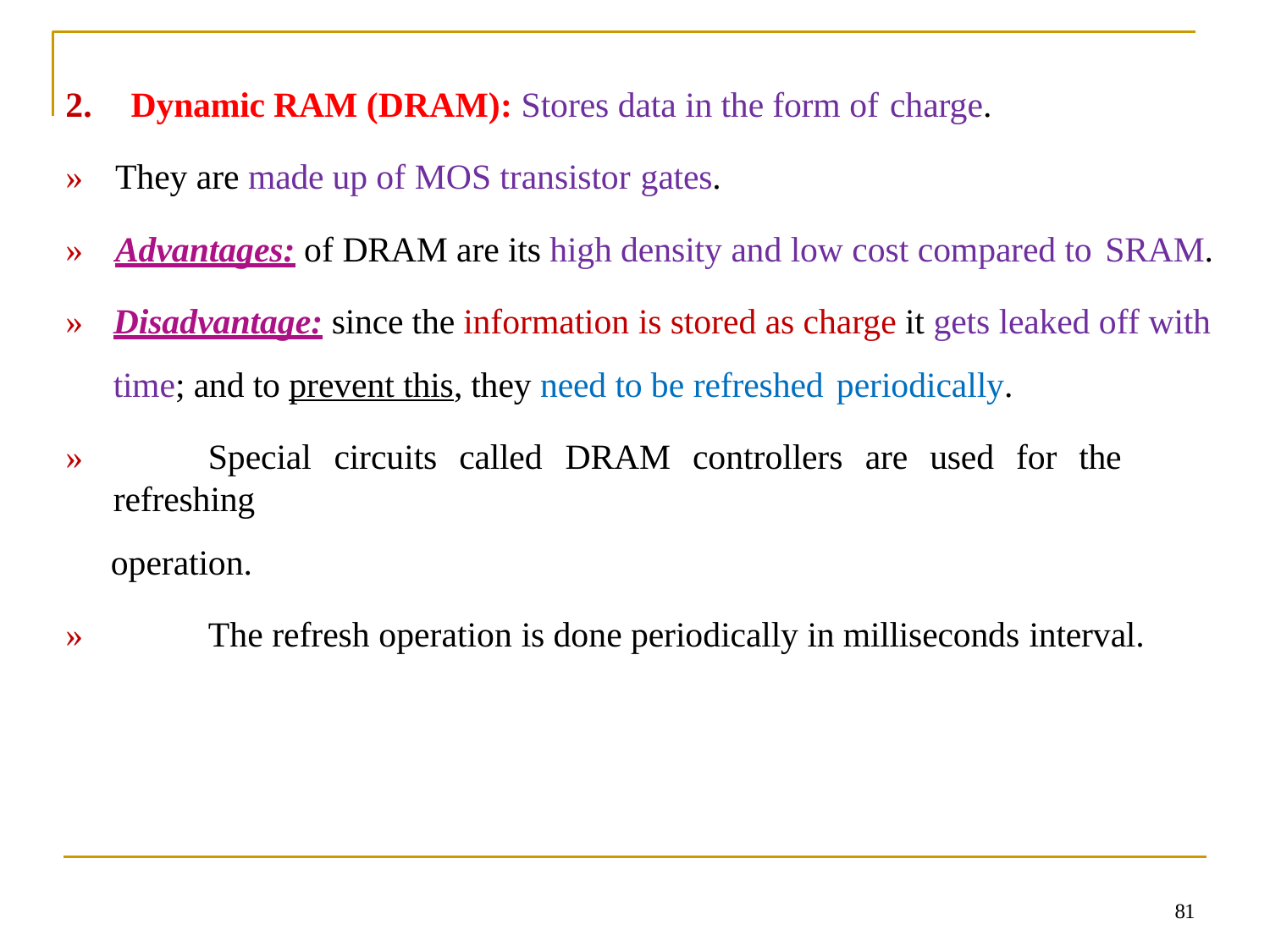

2.	Dynamic RAM (DRAM): Stores data in the form of charge.
»	They are made up of MOS transistor gates.
»	Advantages: of DRAM are its high density and low cost compared to SRAM.
»	Disadvantage: since the information is stored as charge it gets leaked off with  time; and to prevent this, they need to be refreshed periodically.
»	Special	circuits	called	DRAM	controllers	are	used	for	the	refreshing
operation.
»	The refresh operation is done periodically in milliseconds interval.
81